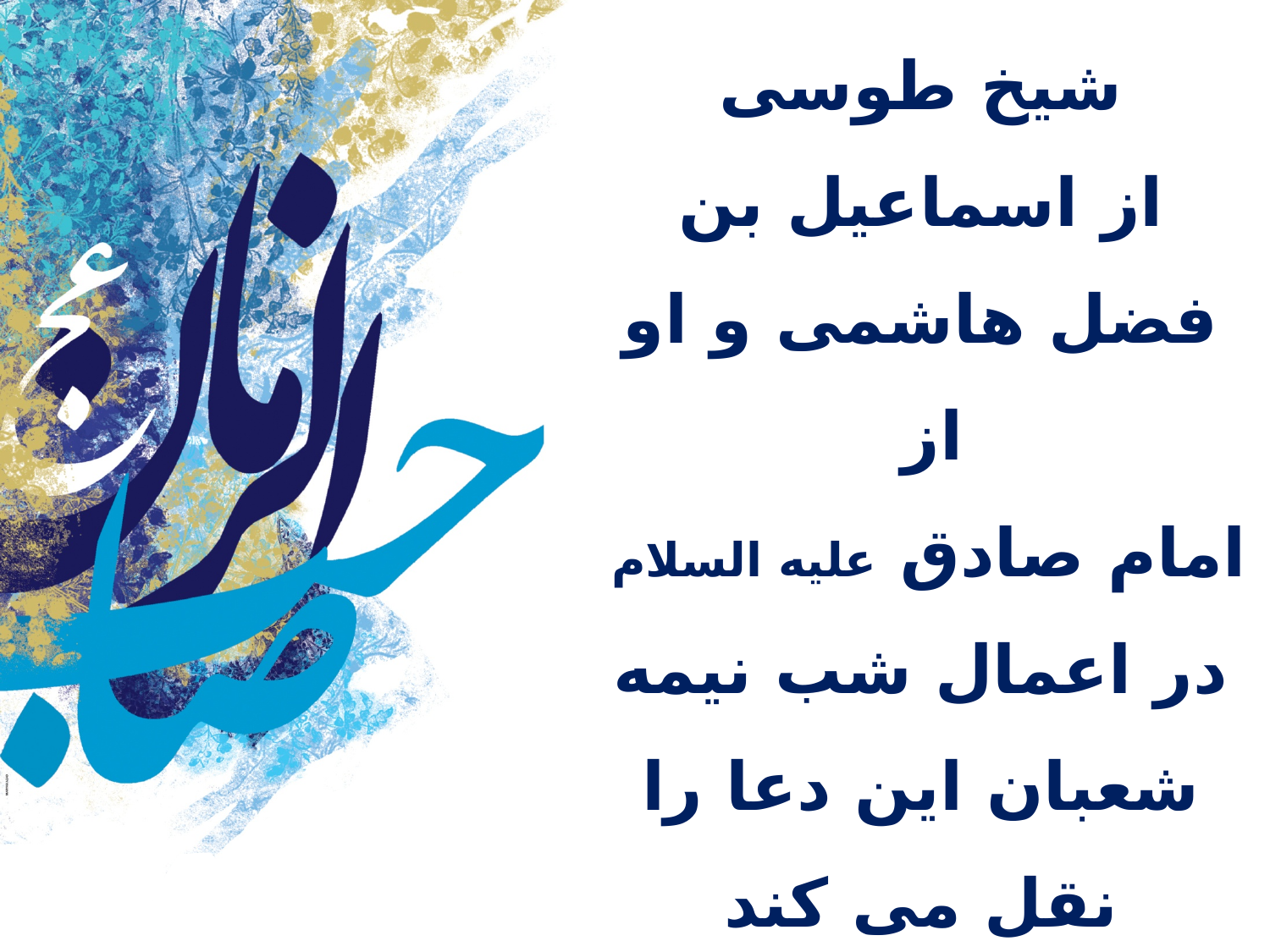

شیخ طوسی
از اسماعیل بن فضل هاشمی و او از
امام صادق علیه السلام
در اعمال شب نیمه شعبان این دعا را نقل می کند